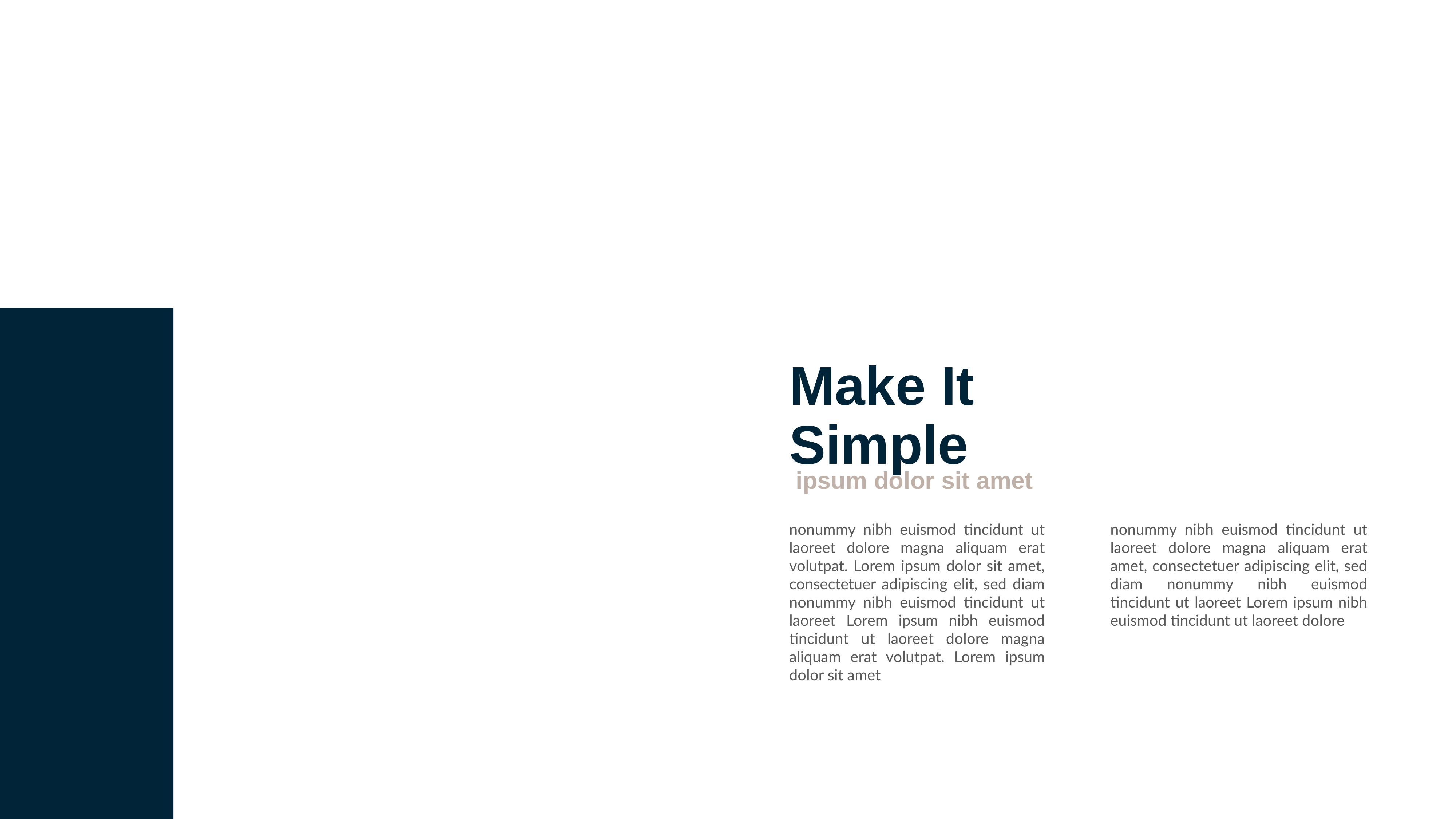

Make It Simple
 ipsum dolor sit amet

nonummy nibh euismod tincidunt ut laoreet dolore magna aliquam erat volutpat. Lorem ipsum dolor sit amet, consectetuer adipiscing elit, sed diam nonummy nibh euismod tincidunt ut laoreet Lorem ipsum nibh euismod tincidunt ut laoreet dolore magna aliquam erat volutpat. Lorem ipsum dolor sit amet

nonummy nibh euismod tincidunt ut laoreet dolore magna aliquam erat amet, consectetuer adipiscing elit, sed diam nonummy nibh euismod tincidunt ut laoreet Lorem ipsum nibh euismod tincidunt ut laoreet dolore